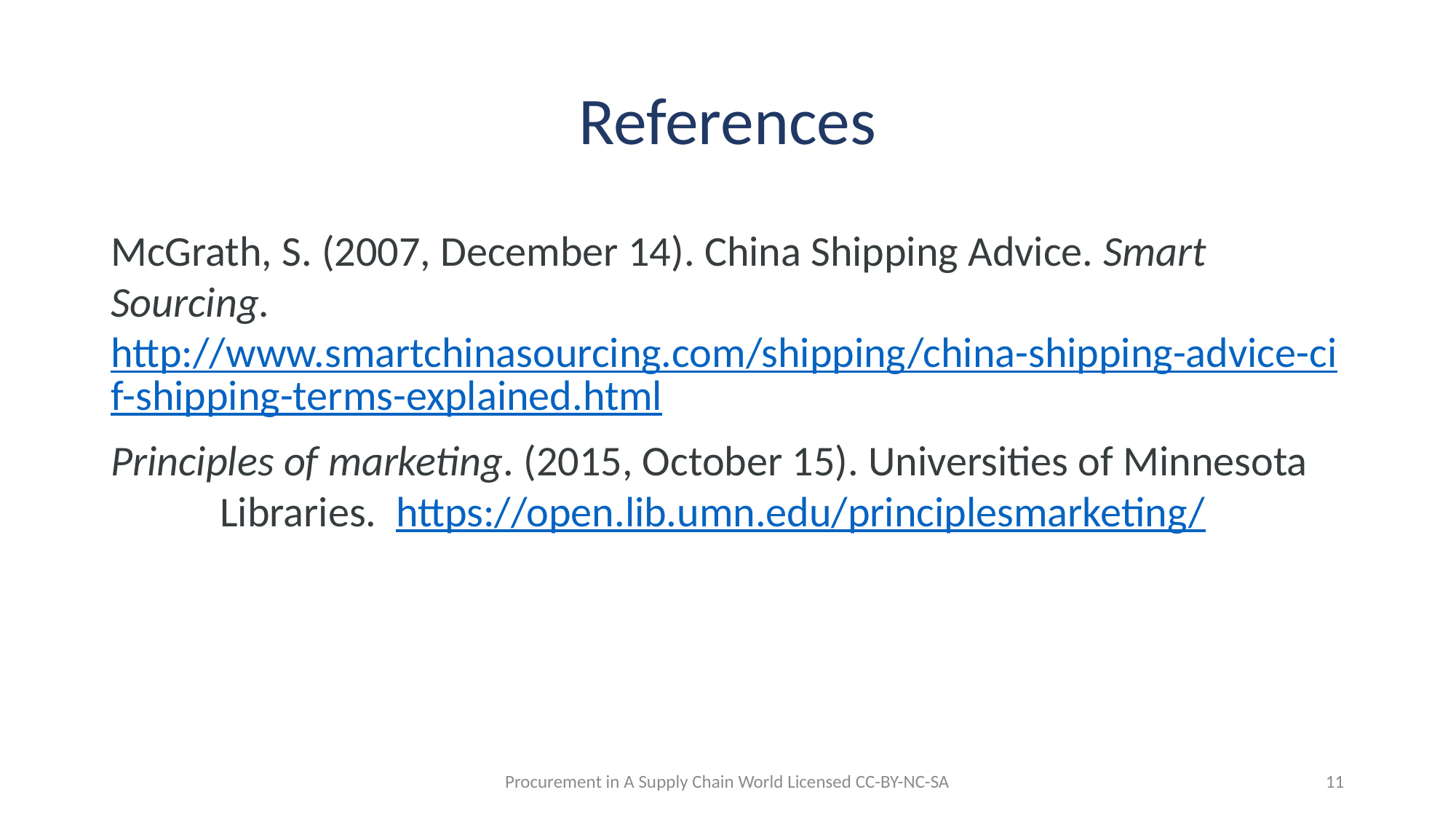

# References
McGrath, S. (2007, December 14). China Shipping Advice. Smart 	Sourcing. http://www.smartchinasourcing.com/shipping/china-shipping-advice-cif-shipping-terms-explained.html
Principles of marketing. (2015, October 15). Universities of Minnesota 	Libraries.  https://open.lib.umn.edu/principlesmarketing/
Procurement in A Supply Chain World Licensed CC-BY-NC-SA
11